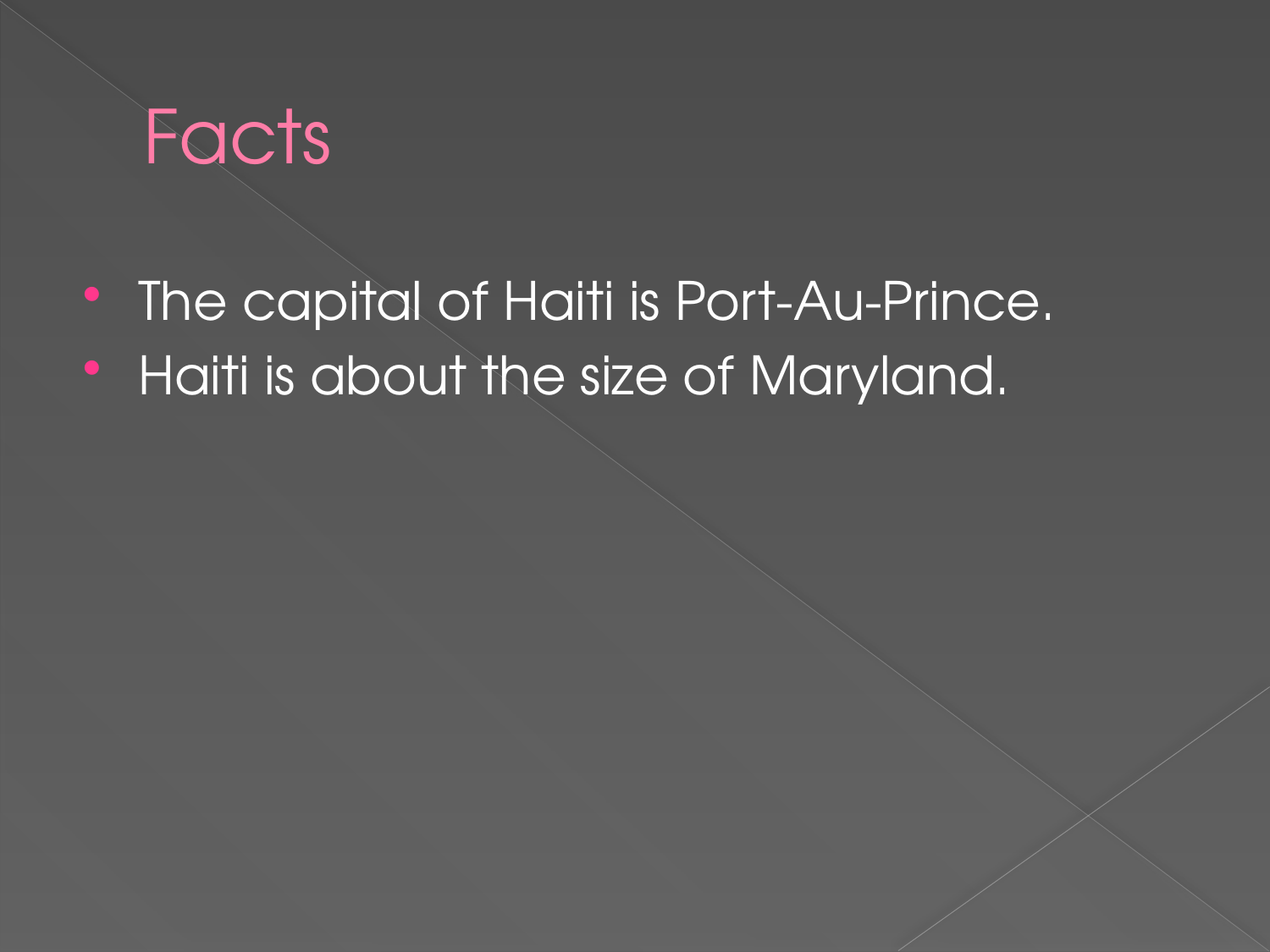

# Facts
The capital of Haiti is Port-Au-Prince.
Haiti is about the size of Maryland.